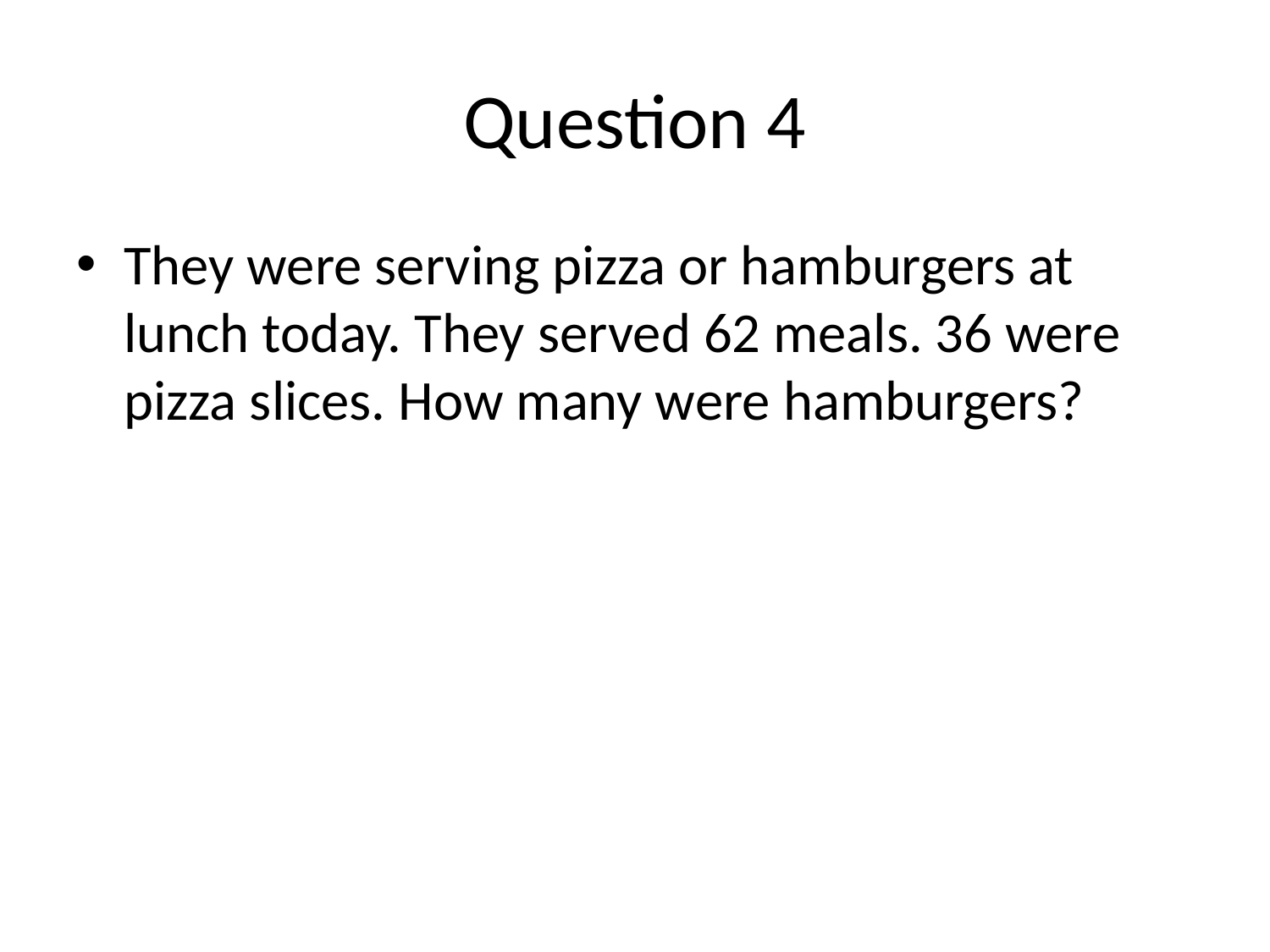

# Question 4
They were serving pizza or hamburgers at lunch today. They served 62 meals. 36 were pizza slices. How many were hamburgers?